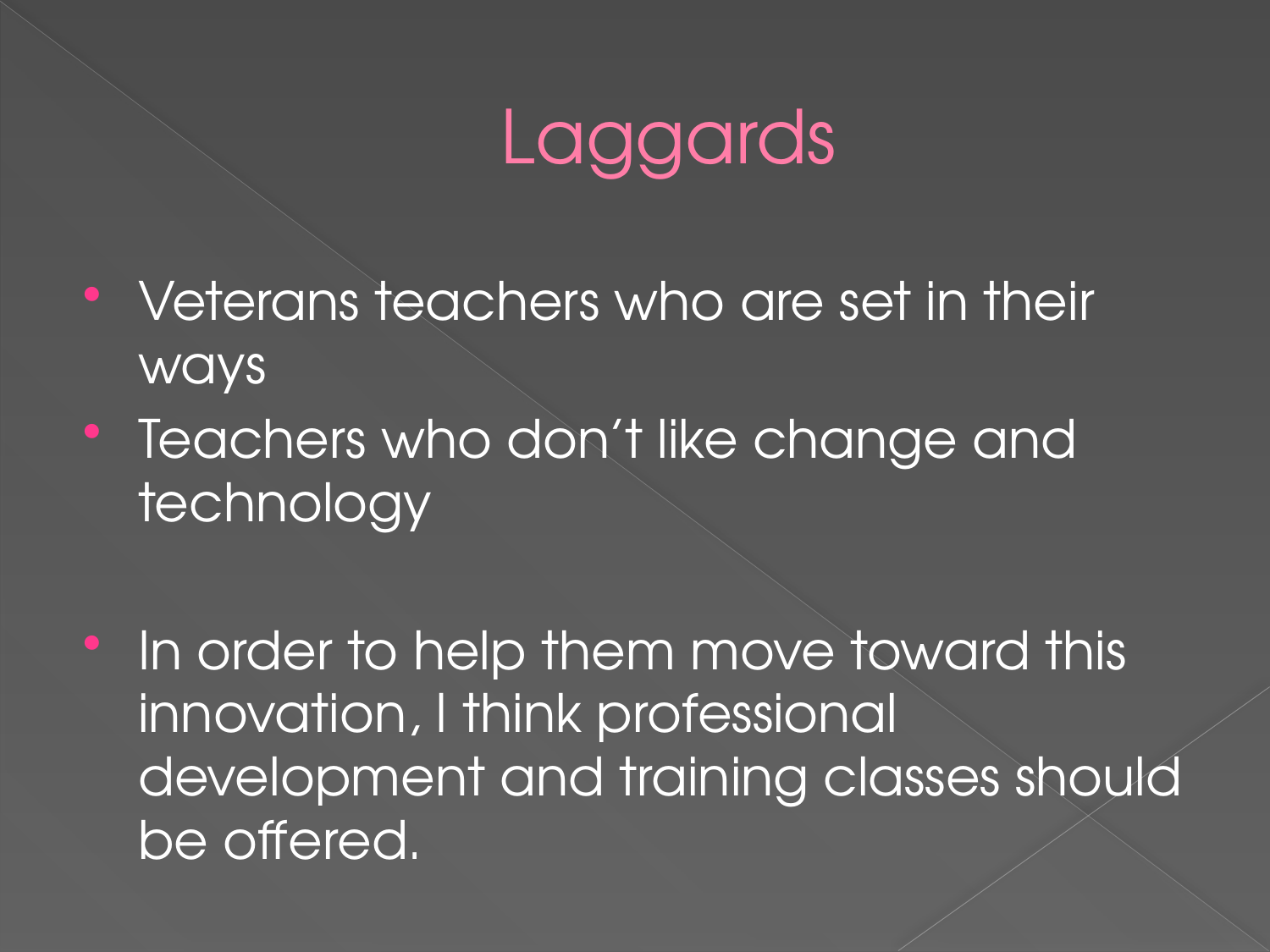

# Laggards
Veterans teachers who are set in their ways
Teachers who don’t like change and technology

In order to help them move toward this innovation, I think professional development and training classes should be offered.